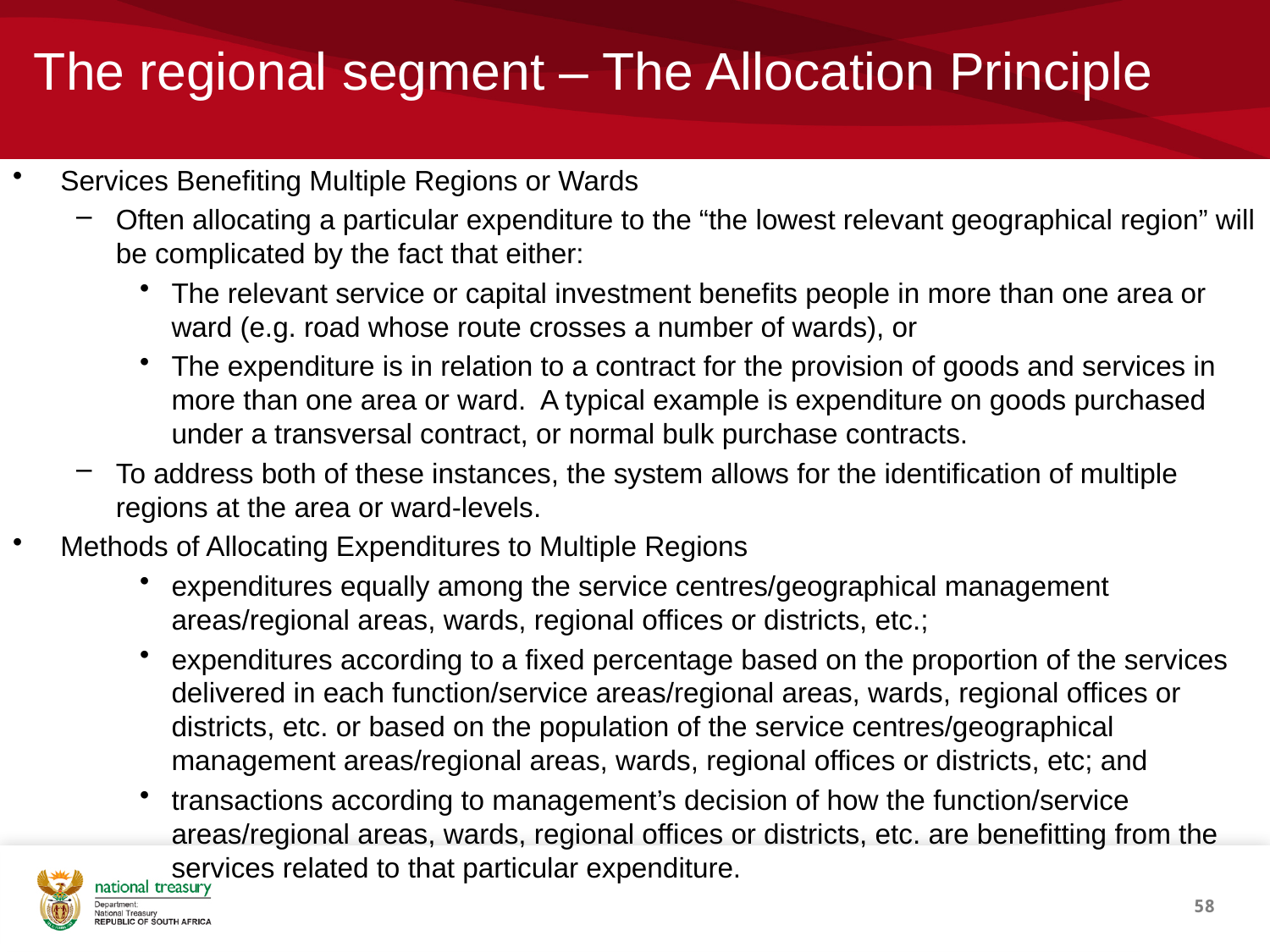

# The regional segment – The Allocation Principle
Services Benefiting Multiple Regions or Wards
Often allocating a particular expenditure to the “the lowest relevant geographical region” will be complicated by the fact that either:
The relevant service or capital investment benefits people in more than one area or ward (e.g. road whose route crosses a number of wards), or
The expenditure is in relation to a contract for the provision of goods and services in more than one area or ward.  A typical example is expenditure on goods purchased under a transversal contract, or normal bulk purchase contracts.
To address both of these instances, the system allows for the identification of multiple regions at the area or ward-levels.
Methods of Allocating Expenditures to Multiple Regions
expenditures equally among the service centres/geographical management areas/regional areas, wards, regional offices or districts, etc.;
expenditures according to a fixed percentage based on the proportion of the services delivered in each function/service areas/regional areas, wards, regional offices or districts, etc. or based on the population of the service centres/geographical management areas/regional areas, wards, regional offices or districts, etc; and
transactions according to management’s decision of how the function/service areas/regional areas, wards, regional offices or districts, etc. are benefitting from the services related to that particular expenditure.

58